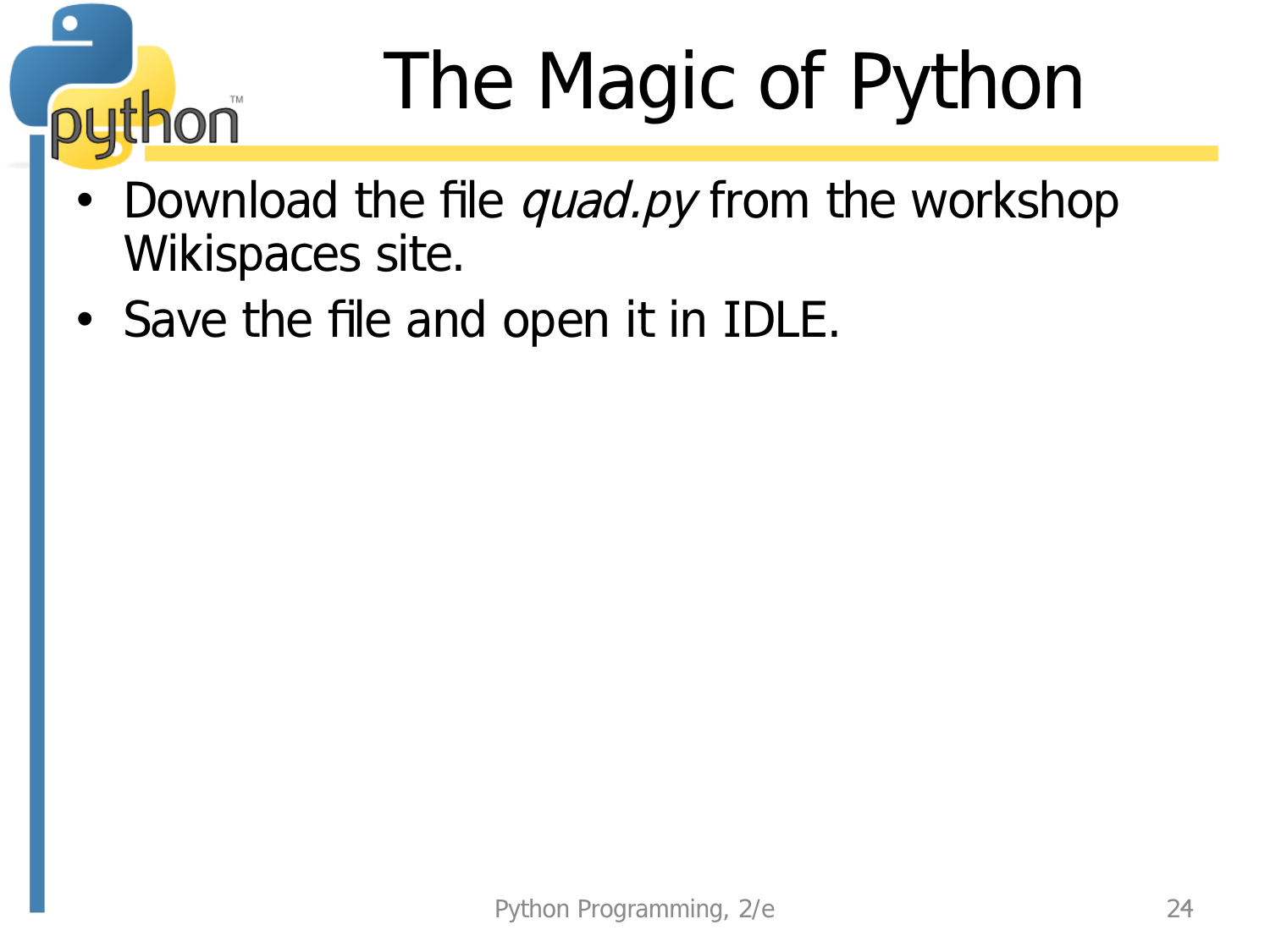

# The Magic of Python
Download the file quad.py from the workshop Wikispaces site.
Save the file and open it in IDLE.

Python Programming, 2/e
24